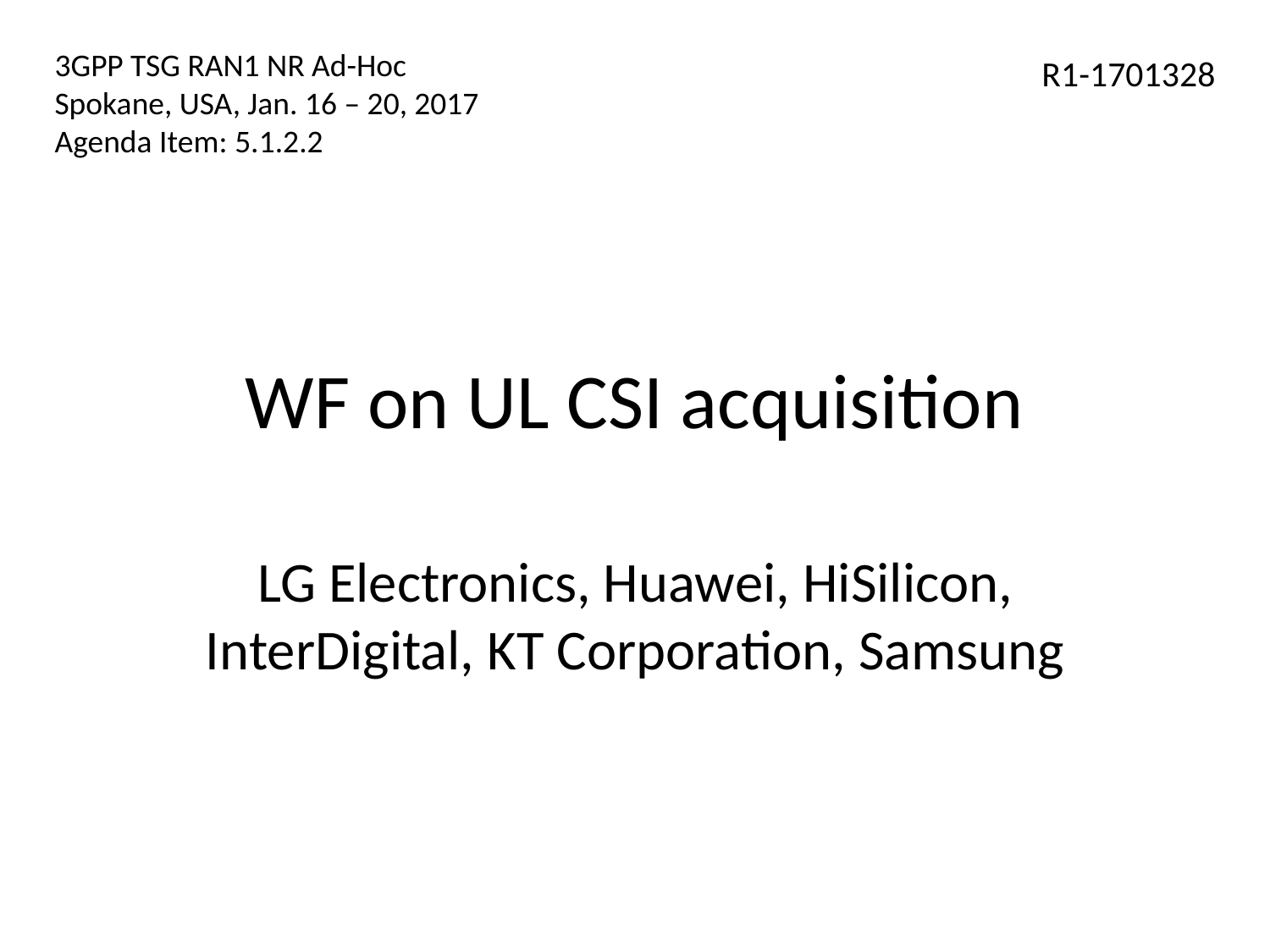

3GPP TSG RAN1 NR Ad-Hoc
Spokane, USA, Jan. 16 – 20, 2017
Agenda Item: 5.1.2.2
R1-1701328
# WF on UL CSI acquisition
LG Electronics, Huawei, HiSilicon, InterDigital, KT Corporation, Samsung